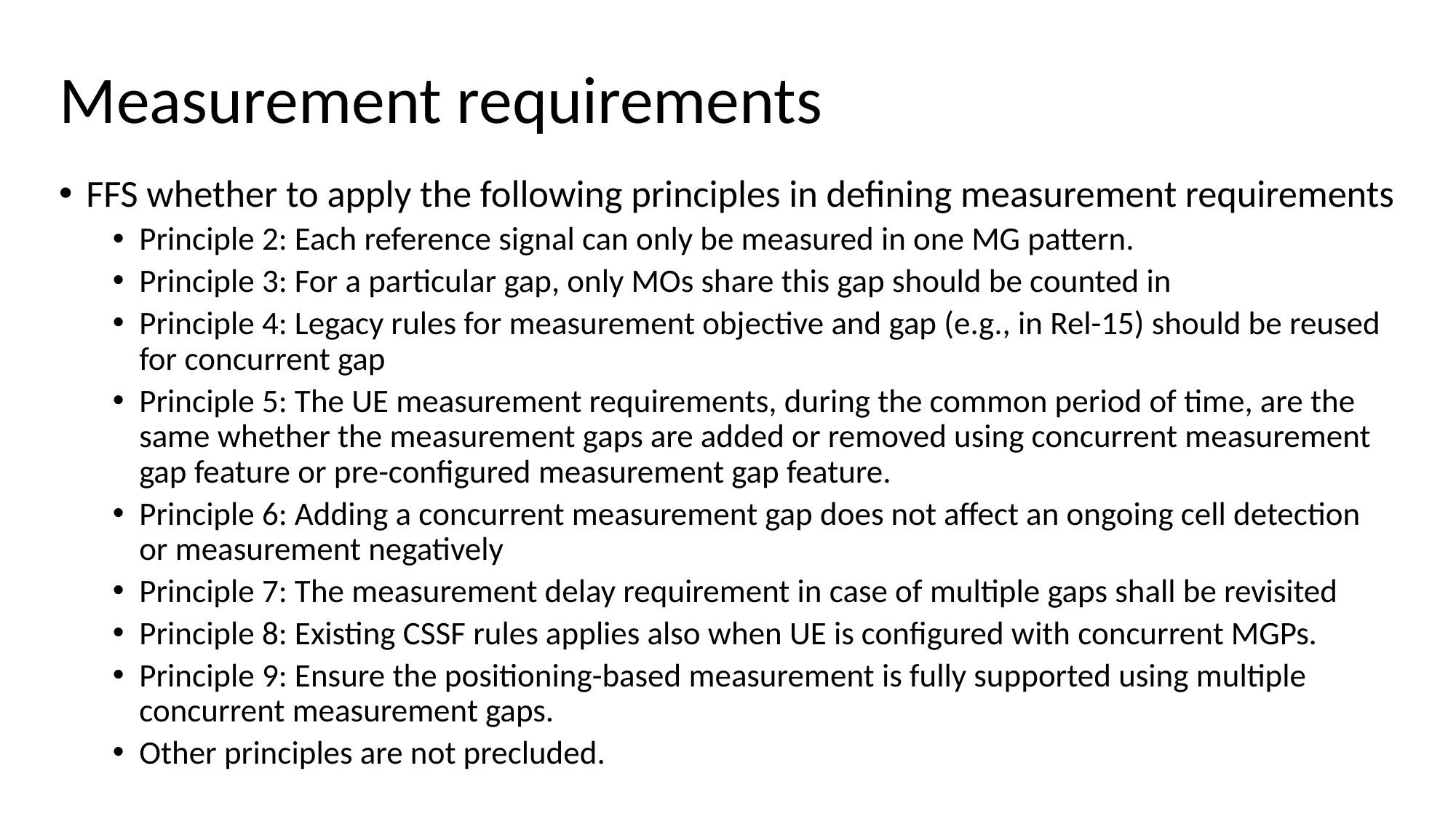

# Measurement requirements
FFS whether to apply the following principles in defining measurement requirements
Principle 2: Each reference signal can only be measured in one MG pattern.
Principle 3: For a particular gap, only MOs share this gap should be counted in
Principle 4: Legacy rules for measurement objective and gap (e.g., in Rel-15) should be reused for concurrent gap
Principle 5: The UE measurement requirements, during the common period of time, are the same whether the measurement gaps are added or removed using concurrent measurement gap feature or pre-configured measurement gap feature.
Principle 6: Adding a concurrent measurement gap does not affect an ongoing cell detection or measurement negatively
Principle 7: The measurement delay requirement in case of multiple gaps shall be revisited
Principle 8: Existing CSSF rules applies also when UE is configured with concurrent MGPs.
Principle 9: Ensure the positioning-based measurement is fully supported using multiple concurrent measurement gaps.
Other principles are not precluded.